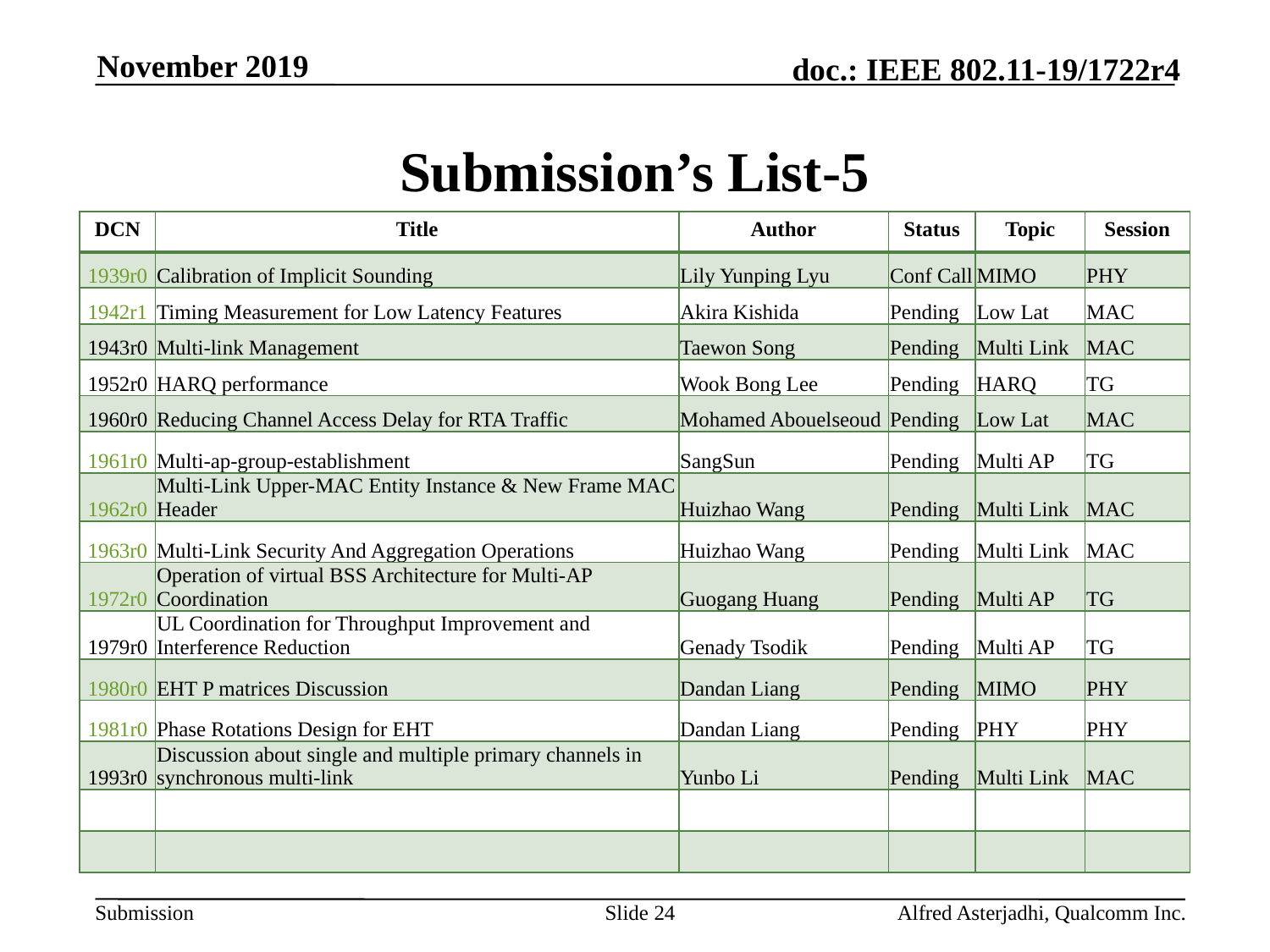

November 2019
# Submission’s List-5
| DCN | Title | Author | Status | Topic | Session |
| --- | --- | --- | --- | --- | --- |
| 1939r0 | Calibration of Implicit Sounding | Lily Yunping Lyu | Conf Call | MIMO | PHY |
| 1942r1 | Timing Measurement for Low Latency Features | Akira Kishida | Pending | Low Lat | MAC |
| 1943r0 | Multi-link Management | Taewon Song | Pending | Multi Link | MAC |
| 1952r0 | HARQ performance | Wook Bong Lee | Pending | HARQ | TG |
| 1960r0 | Reducing Channel Access Delay for RTA Traffic | Mohamed Abouelseoud | Pending | Low Lat | MAC |
| 1961r0 | Multi-ap-group-establishment | SangSun | Pending | Multi AP | TG |
| 1962r0 | Multi-Link Upper-MAC Entity Instance & New Frame MAC Header | Huizhao Wang | Pending | Multi Link | MAC |
| 1963r0 | Multi-Link Security And Aggregation Operations | Huizhao Wang | Pending | Multi Link | MAC |
| 1972r0 | Operation of virtual BSS Architecture for Multi-AP Coordination | Guogang Huang | Pending | Multi AP | TG |
| 1979r0 | UL Coordination for Throughput Improvement and Interference Reduction | Genady Tsodik | Pending | Multi AP | TG |
| 1980r0 | EHT P matrices Discussion | Dandan Liang | Pending | MIMO | PHY |
| 1981r0 | Phase Rotations Design for EHT | Dandan Liang | Pending | PHY | PHY |
| 1993r0 | Discussion about single and multiple primary channels in synchronous multi-link | Yunbo Li | Pending | Multi Link | MAC |
|  |  |  |  |  |  |
|  |  |  |  |  |  |
Slide 24
Alfred Asterjadhi, Qualcomm Inc.